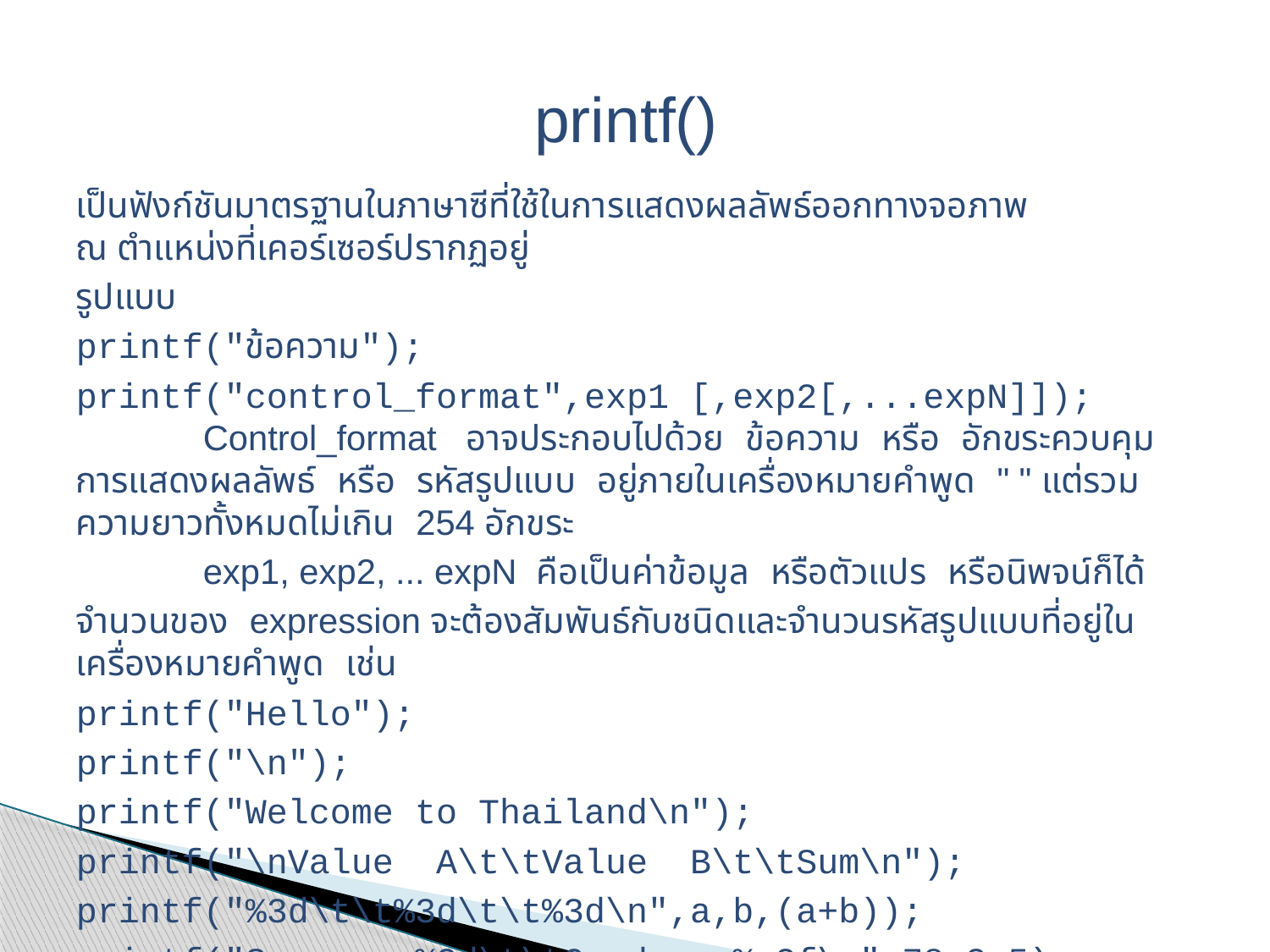

# printf()
เป็นฟังก์ชันมาตรฐานในภาษาซีที่ใช้ในการแสดงผลลัพธ์ออกทางจอภาพ ณ ตำแหน่งที่เคอร์เซอร์ปรากฏอยู่
รูปแบบ
printf("ข้อความ");
printf("control_format",exp1 [,exp2[,...expN]]); 	Control_format   อาจประกอบไปด้วย ข้อความ หรือ อักขระควบคุมการแสดงผลลัพธ์ หรือ รหัสรูปแบบ อยู่ภายในเครื่องหมายคำพูด " " แต่รวมความยาวทั้งหมดไม่เกิน 254 อักขระ
	exp1, exp2, ... expN  คือเป็นค่าข้อมูล หรือตัวแปร หรือนิพจน์ก็ได้
จำนวนของ expression จะต้องสัมพันธ์กับชนิดและจำนวนรหัสรูปแบบที่อยู่ในเครื่องหมายคำพูด เช่น
printf("Hello");
printf("\n");
printf("Welcome to Thailand\n");
printf("\nValue  A\t\tValue  B\t\tSum\n");
printf("%3d\t\t%3d\t\t%3d\n",a,b,(a+b));
printf("Score = %3d\t\tGrade = %.2f\n",78,3.5);
printf("Score = %3d\t\tGrade = %.2f\n",score,grade);